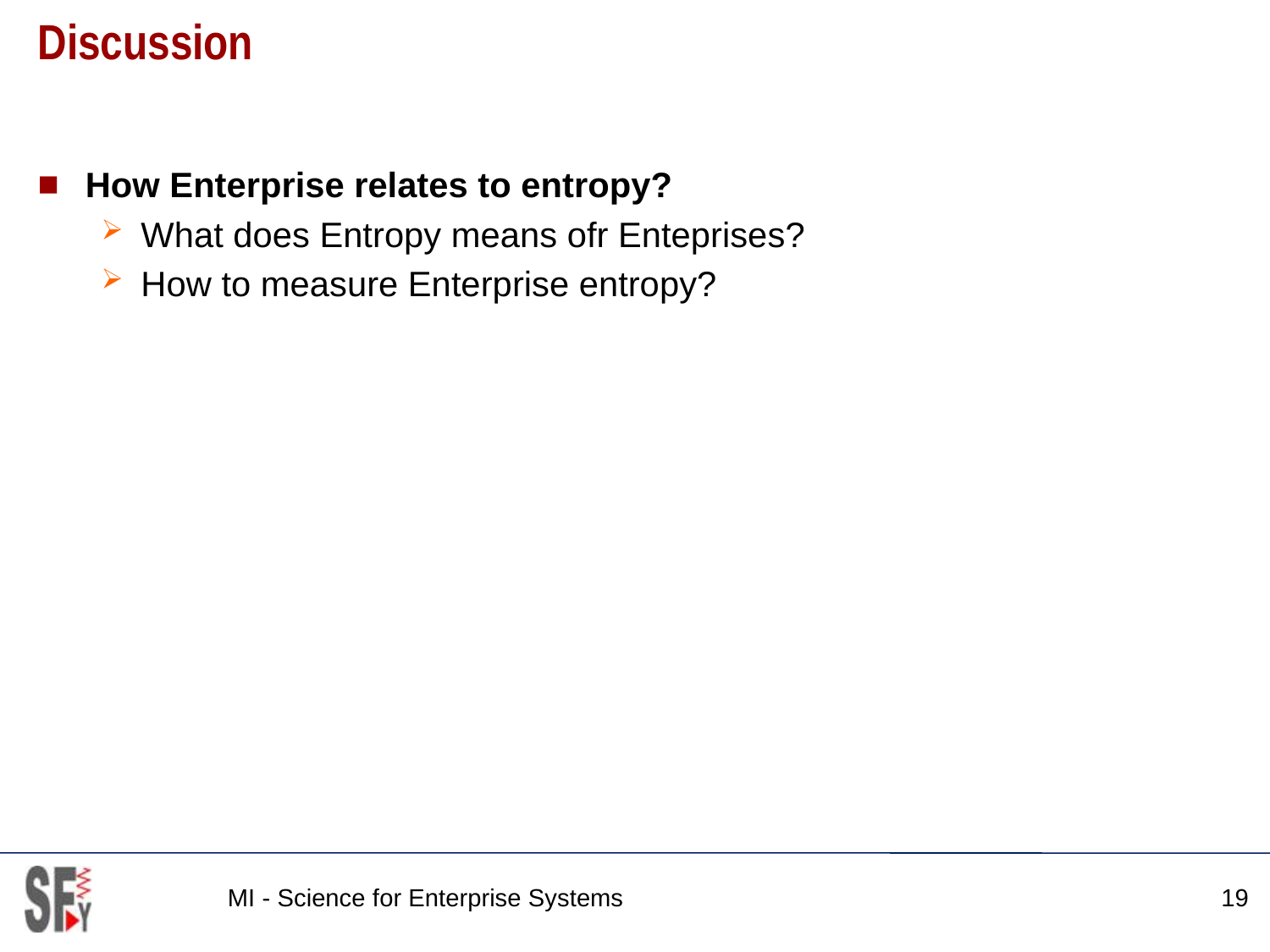

# Discussion
How Enterprise relates to entropy?
What does Entropy means ofr Enteprises?
How to measure Enterprise entropy?
MI - Science for Enterprise Systems
19